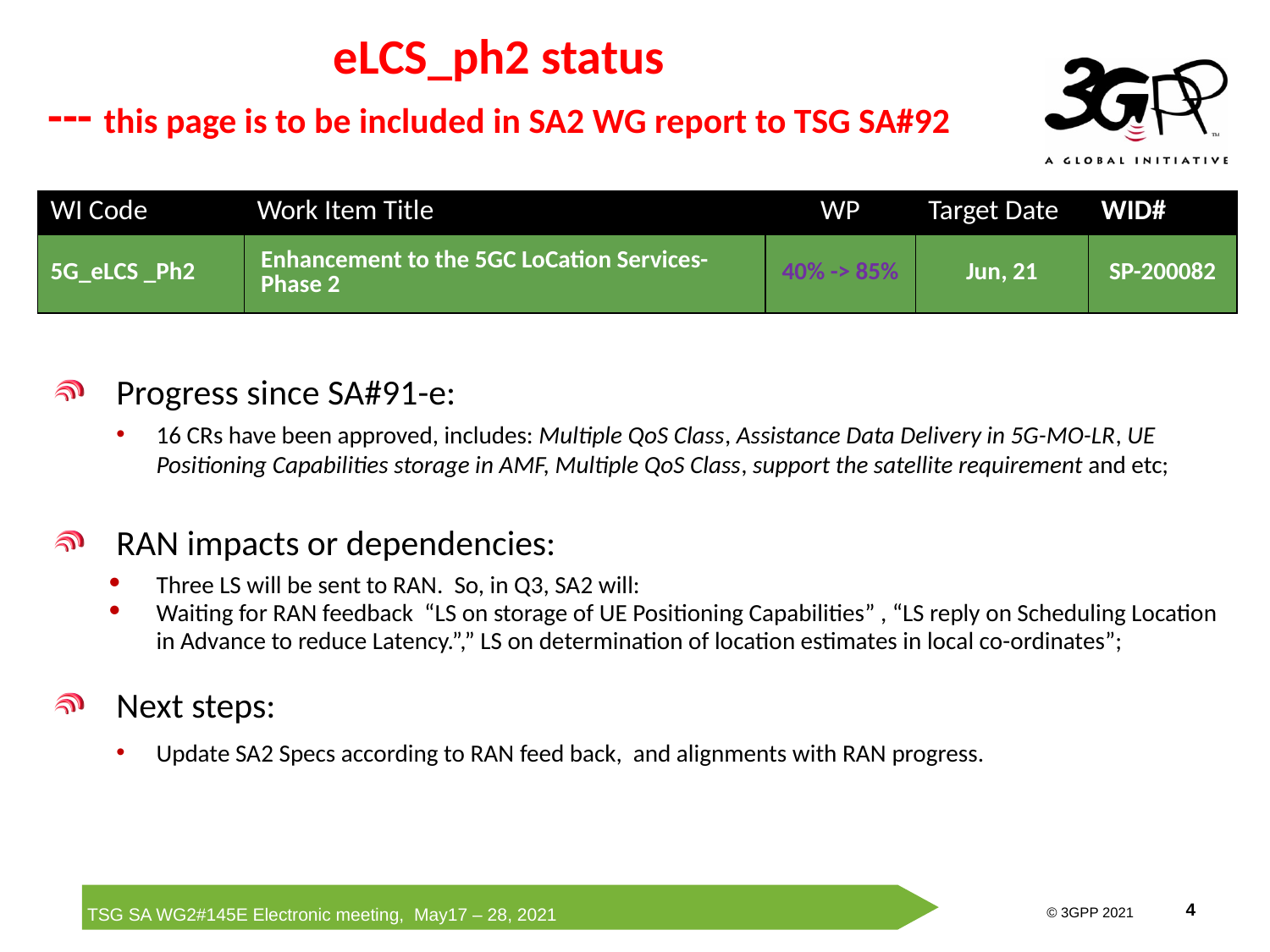

eLCS_ph2 status
--- this page is to be included in SA2 WG report to TSG SA#92
| WI Code | Work Item Title | WP | Target Date | WID# |
| --- | --- | --- | --- | --- |
| 5G\_eLCS \_Ph2 | Enhancement to the 5GC LoCation Services-Phase 2 | 40% -> 85% | Jun, 21 | SP-200082 |
Progress since SA#91-e:
16 CRs have been approved, includes: Multiple QoS Class, Assistance Data Delivery in 5G-MO-LR, UE Positioning Capabilities storage in AMF, Multiple QoS Class, support the satellite requirement and etc;

RAN impacts or dependencies:
Three LS will be sent to RAN.  So, in Q3, SA2 will:
Waiting for RAN feedback  “LS on storage of UE Positioning Capabilities” , “LS reply on Scheduling Location in Advance to reduce Latency.”,” LS on determination of location estimates in local co-ordinates”;

Next steps:
Update SA2 Specs according to RAN feed back,  and alignments with RAN progress.